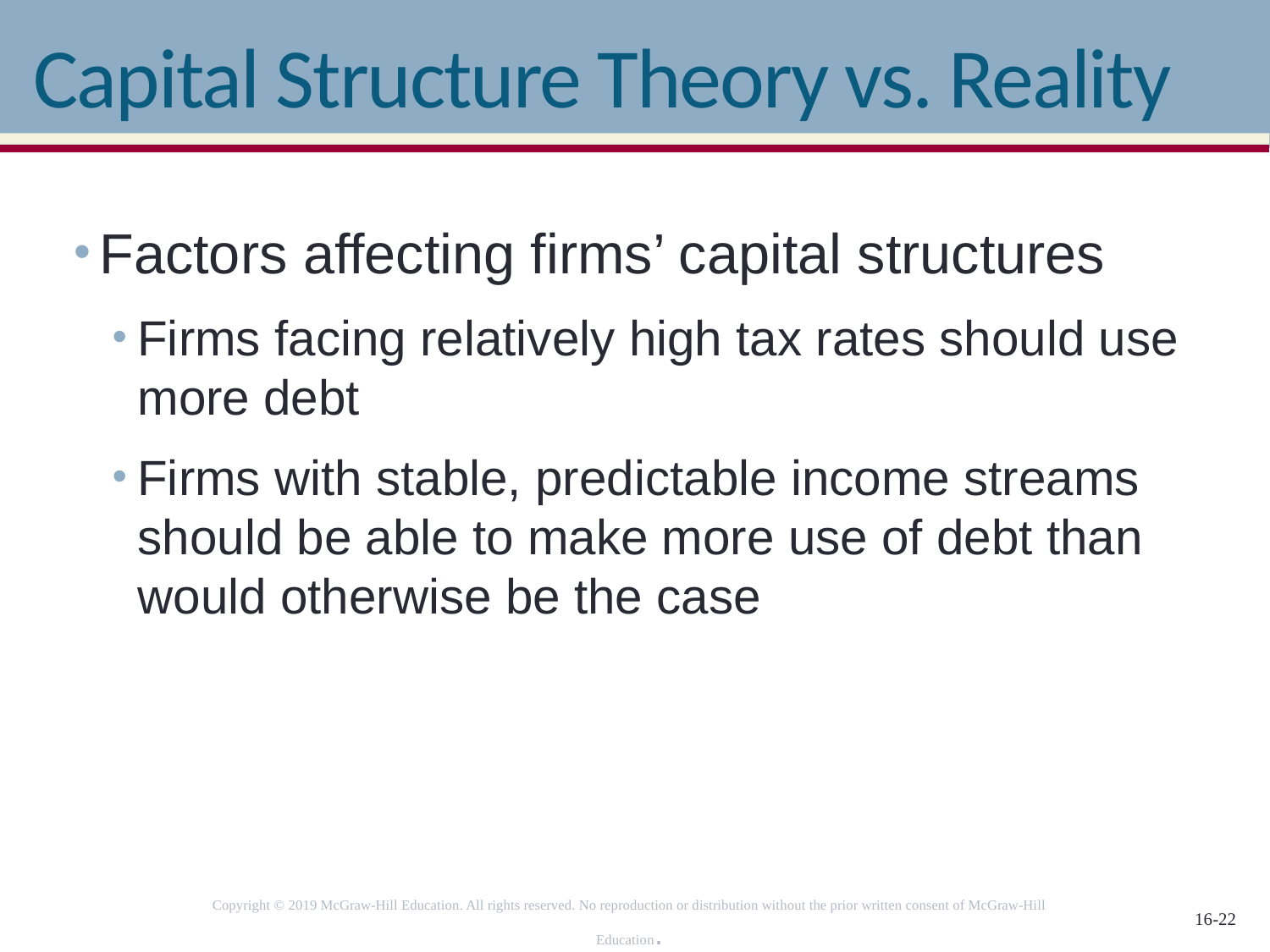

# Capital Structure Theory vs. Reality
Factors affecting firms’ capital structures
Firms facing relatively high tax rates should use more debt
Firms with stable, predictable income streams should be able to make more use of debt than would otherwise be the case
Copyright © 2019 McGraw-Hill Education. All rights reserved. No reproduction or distribution without the prior written consent of McGraw-Hill Education.